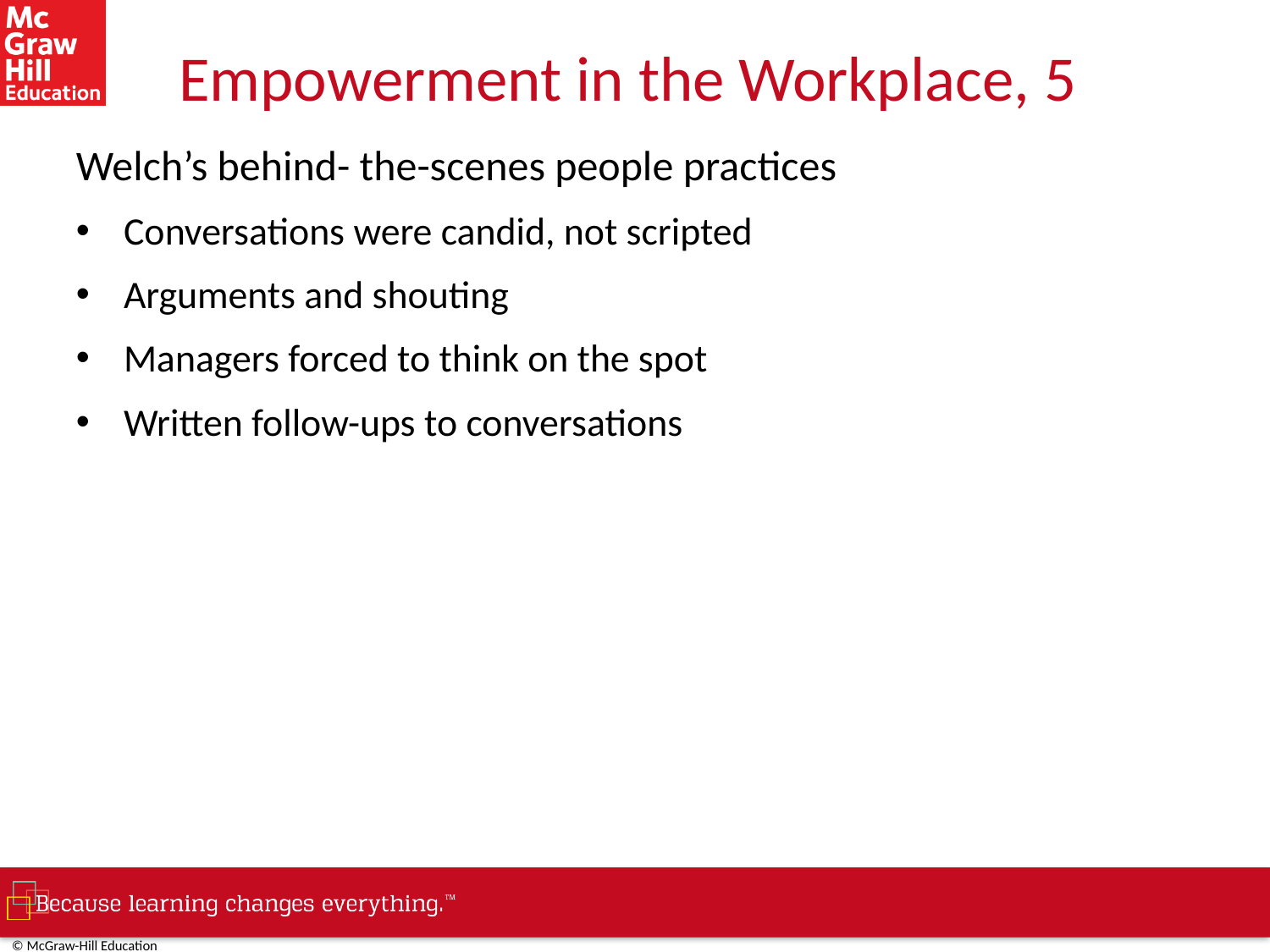

# Empowerment in the Workplace, 5
Welch’s behind- the-scenes people practices
Conversations were candid, not scripted
Arguments and shouting
Managers forced to think on the spot
Written follow-ups to conversations